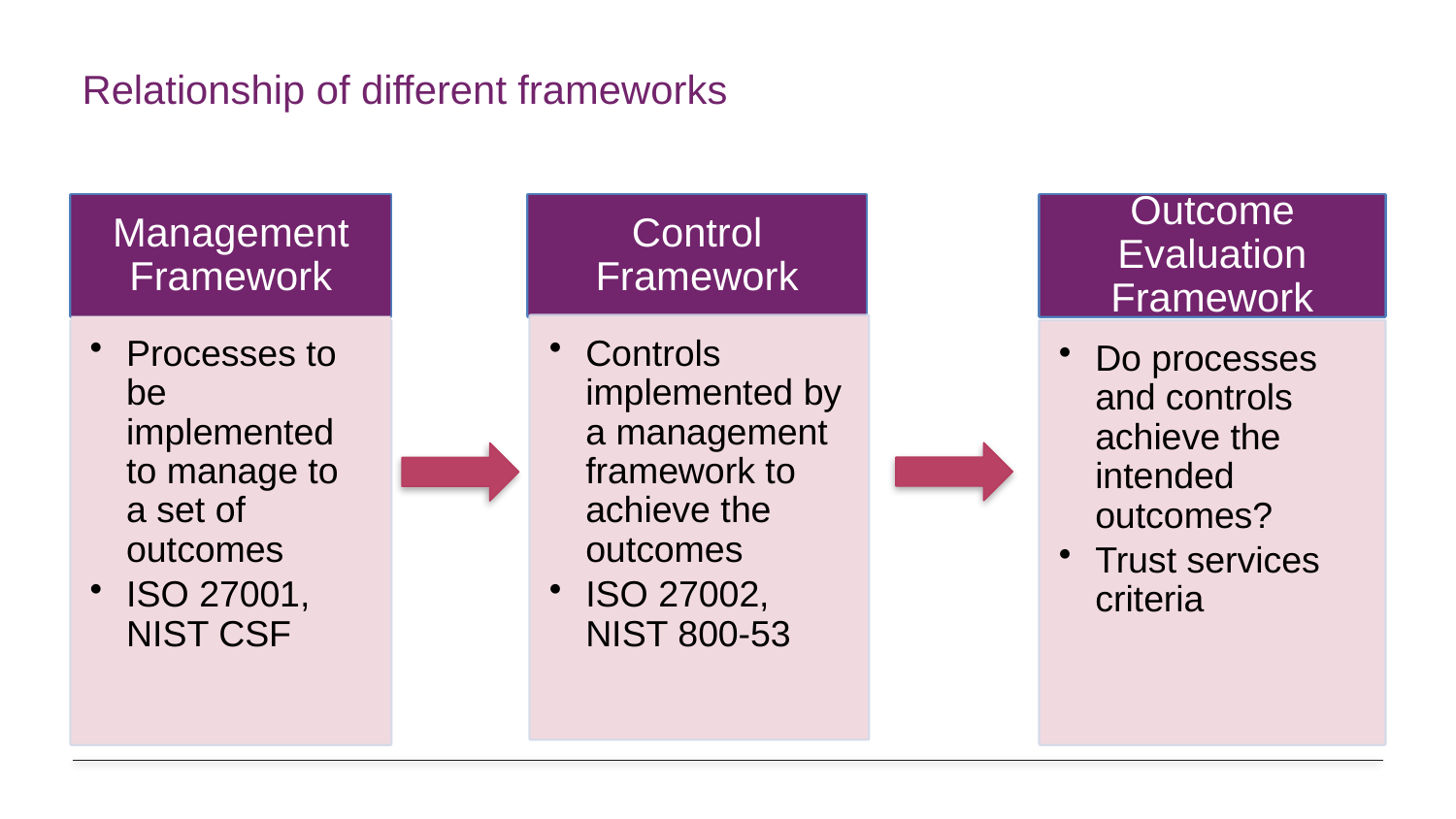

# Relationship of different frameworks

Management Framework

Control Framework

Outcome Evaluation Framework

Controls implemented by a management framework to achieve the outcomes
ISO 27002, NIST 800-53
Processes to be implemented to manage to a set of outcomes
ISO 27001, NIST CSF

in the context
of the business...

Do processes and controls achieve the intended outcomes?
Trust services criteria

to influence
people...